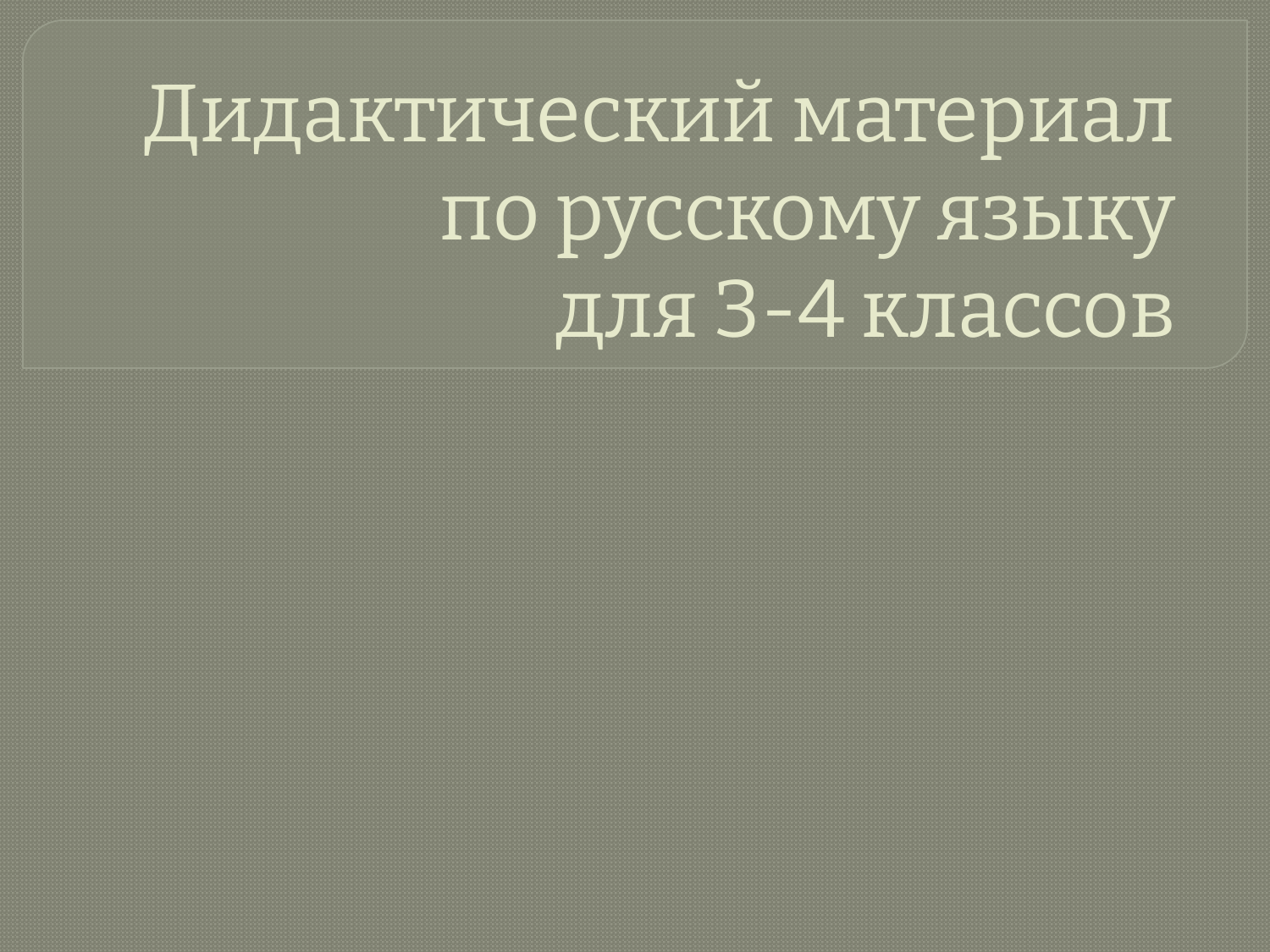

# Дидактический материал по русскому языку для 3-4 классов